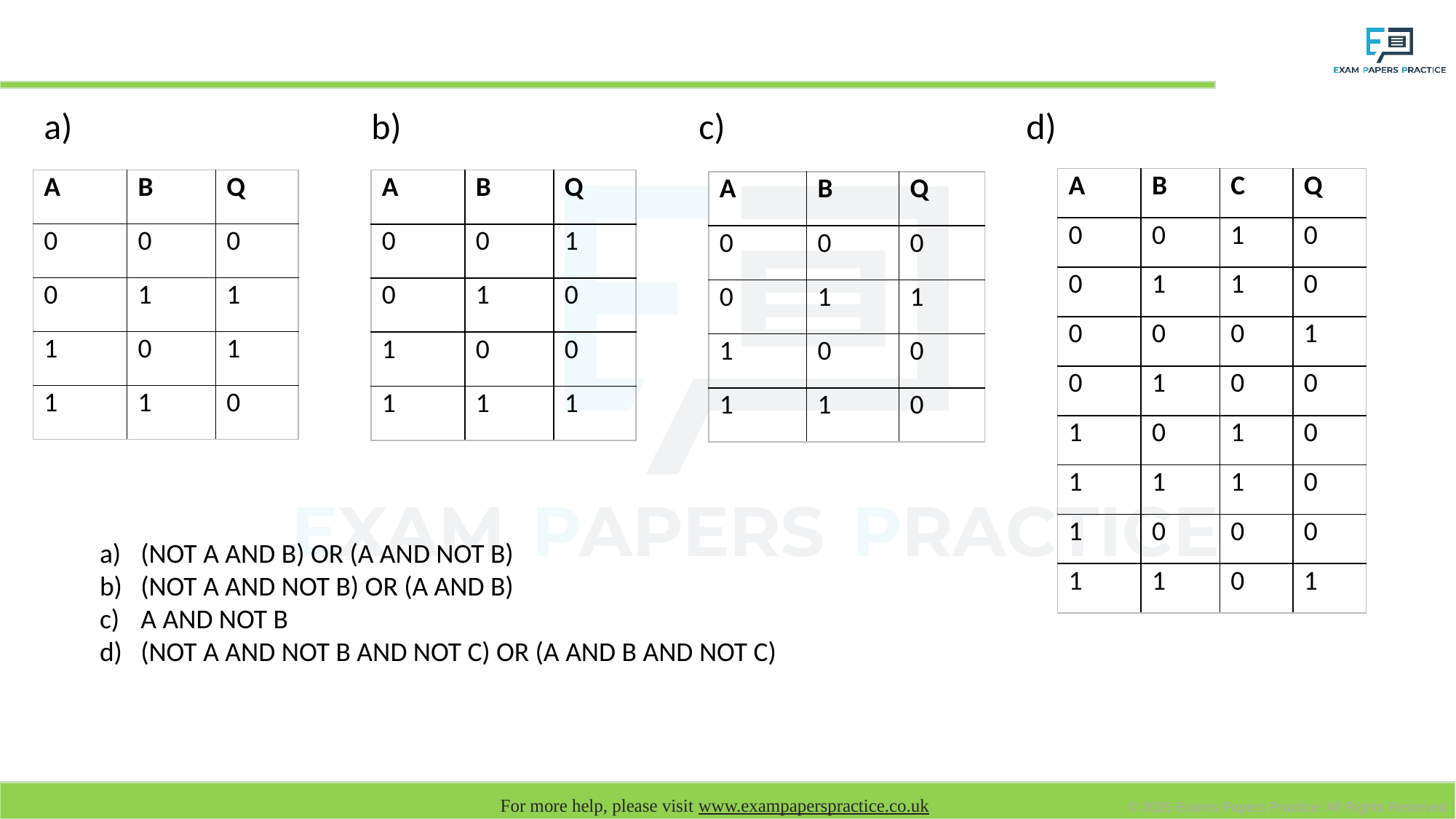

# Create the Boolean algebra expressions from the Truth Tables
a)			b) 			c) 			d)

| A | B | C | Q |
| --- | --- | --- | --- |
| 0 | 0 | 1 | 0 |
| 0 | 1 | 1 | 0 |
| 0 | 0 | 0 | 1 |
| 0 | 1 | 0 | 0 |
| 1 | 0 | 1 | 0 |
| 1 | 1 | 1 | 0 |
| 1 | 0 | 0 | 0 |
| 1 | 1 | 0 | 1 |
| A | B | Q |
| --- | --- | --- |
| 0 | 0 | 0 |
| 0 | 1 | 1 |
| 1 | 0 | 1 |
| 1 | 1 | 0 |
| A | B | Q |
| --- | --- | --- |
| 0 | 0 | 1 |
| 0 | 1 | 0 |
| 1 | 0 | 0 |
| 1 | 1 | 1 |
| A | B | Q |
| --- | --- | --- |
| 0 | 0 | 0 |
| 0 | 1 | 1 |
| 1 | 0 | 0 |
| 1 | 1 | 0 |
(NOT A AND B) OR (A AND NOT B)
(NOT A AND NOT B) OR (A AND B)
A AND NOT B
(NOT A AND NOT B AND NOT C) OR (A AND B AND NOT C)